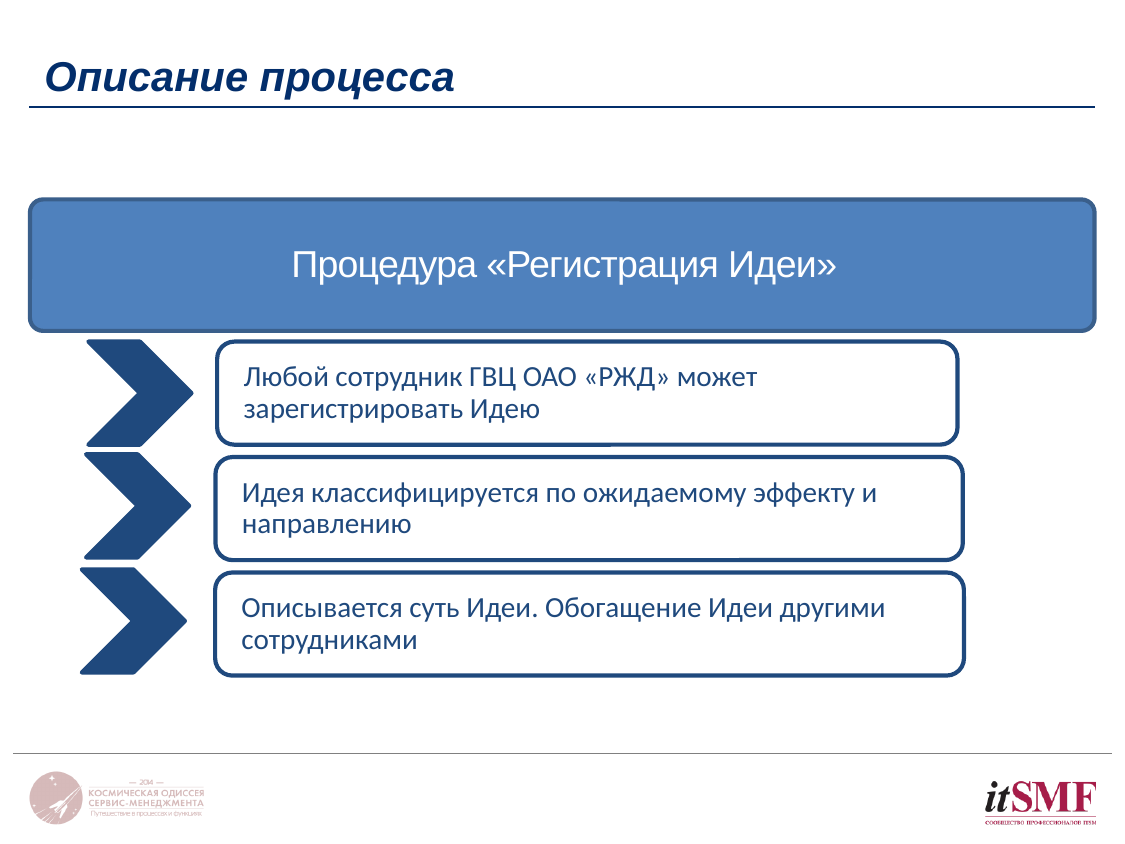

# Описание процесса
Процедура «Регистрация Идеи»
Любой сотрудник ГВЦ ОАО «РЖД» может зарегистрировать Идею
Идея классифицируется по ожидаемому эффекту и направлению
Описывается суть Идеи. Обогащение Идеи другими сотрудниками